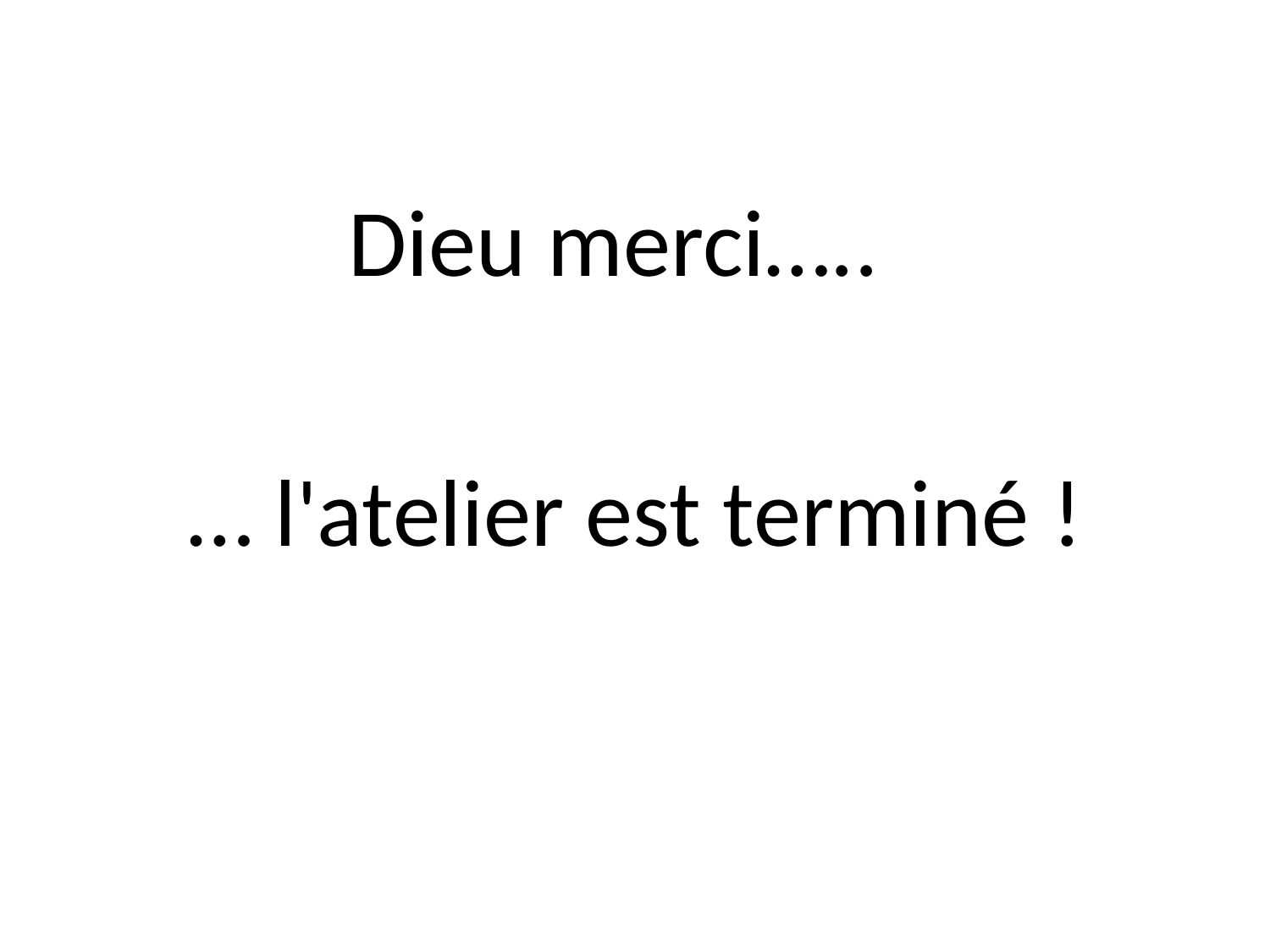

# Dieu merci…..
… l'atelier est terminé !